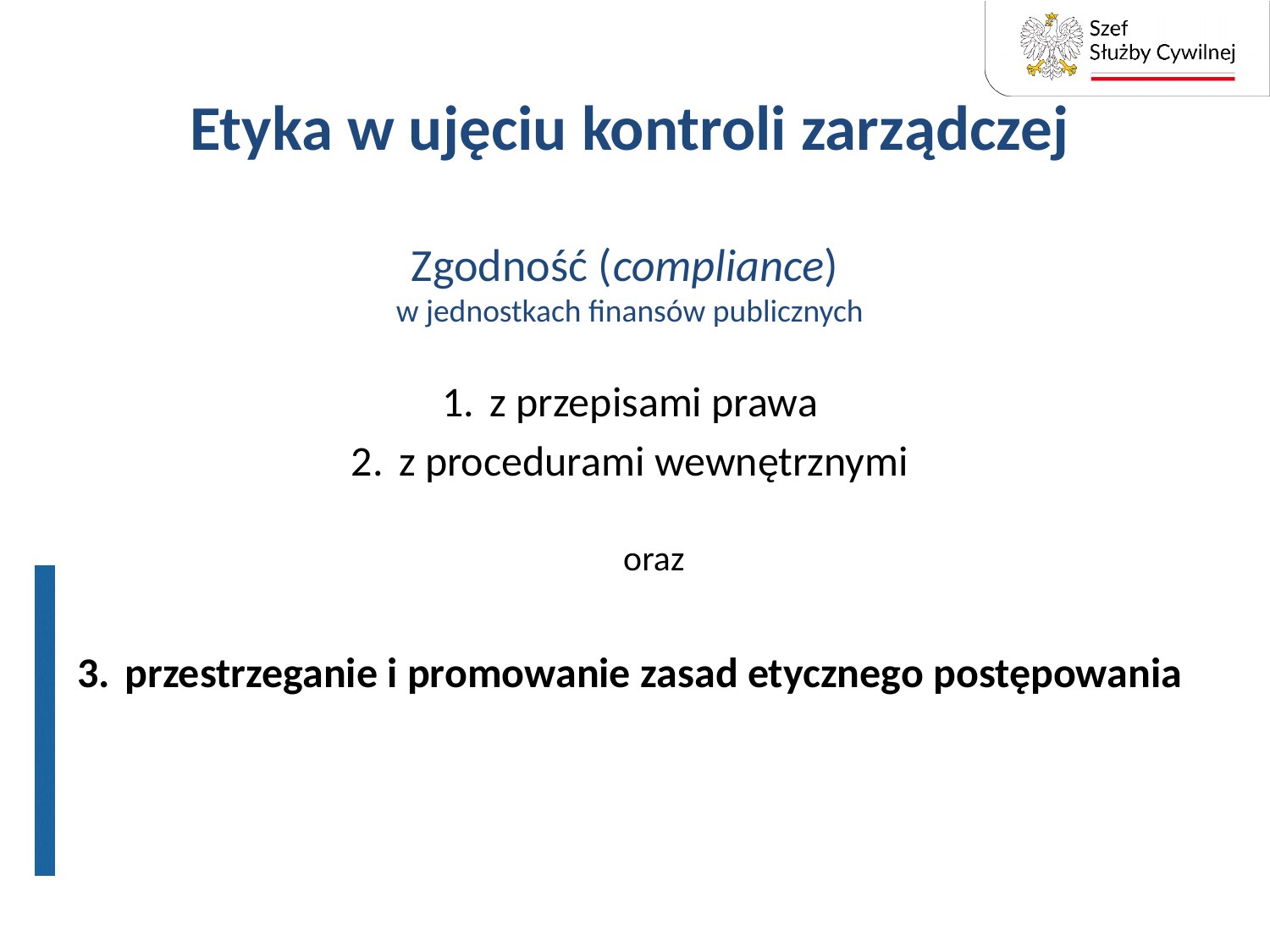

# Etyka w ujęciu kontroli zarządczej

Zgodność (compliance)
w jednostkach finansów publicznych
z przepisami prawa
z procedurami wewnętrznymi
oraz

przestrzeganie i promowanie zasad etycznego postępowania